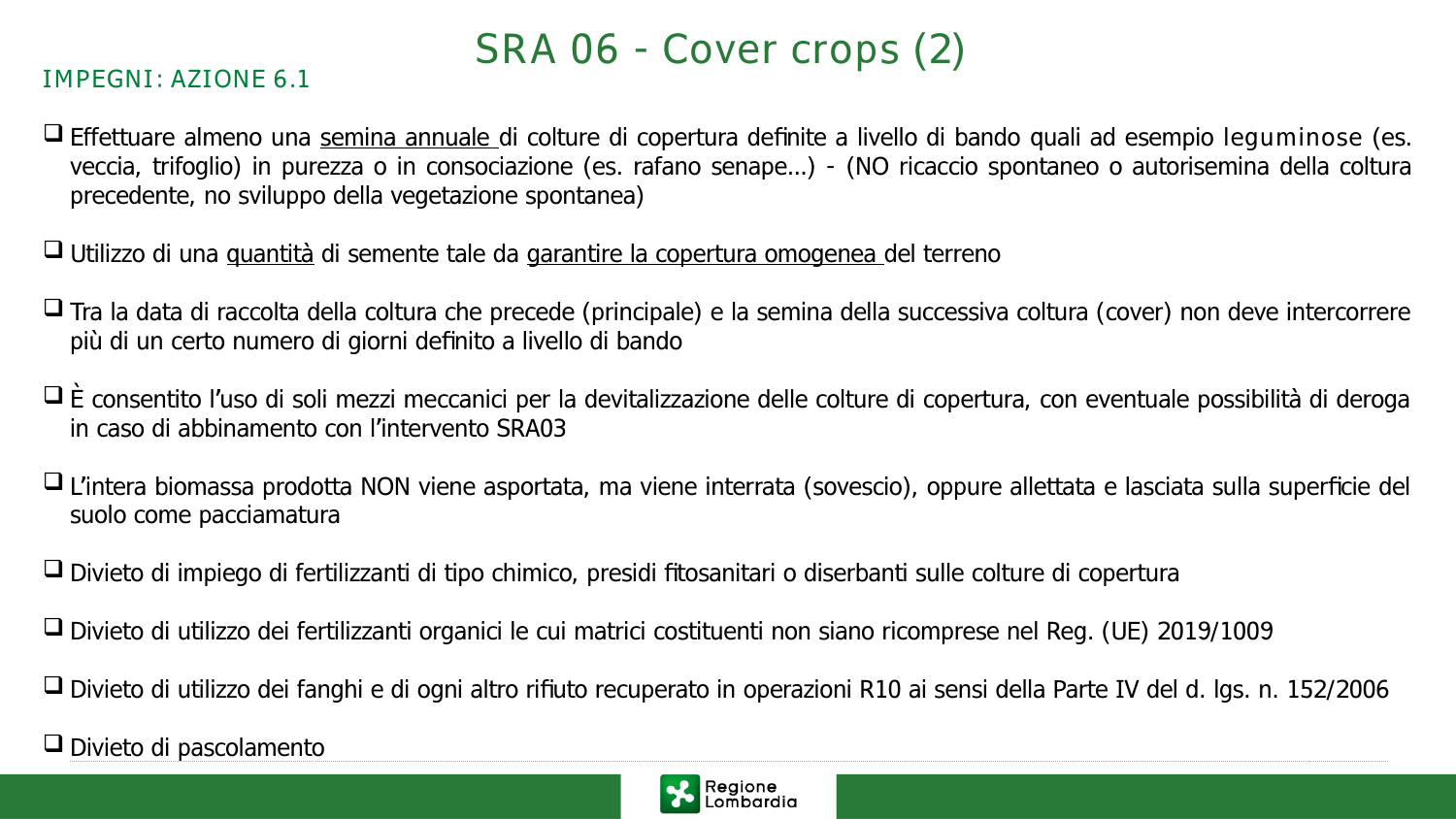

# SRA 06 - Cover crops (2)
IMPEGNI: AZIONE 6.1

Effettuare almeno una semina annuale di colture di copertura definite a livello di bando quali ad esempio leguminose (es. veccia, trifoglio) in purezza o in consociazione (es. rafano senape…) - (NO ricaccio spontaneo o autorisemina della coltura precedente, no sviluppo della vegetazione spontanea)

Utilizzo di una quantità di semente tale da garantire la copertura omogenea del terreno

Tra la data di raccolta della coltura che precede (principale) e la semina della successiva coltura (cover) non deve intercorrere più di un certo numero di giorni definito a livello di bando

È consentito l’uso di soli mezzi meccanici per la devitalizzazione delle colture di copertura, con eventuale possibilità di deroga in caso di abbinamento con l’intervento SRA03

L’intera biomassa prodotta NON viene asportata, ma viene interrata (sovescio), oppure allettata e lasciata sulla superficie del suolo come pacciamatura

Divieto di impiego di fertilizzanti di tipo chimico, presidi fitosanitari o diserbanti sulle colture di copertura

Divieto di utilizzo dei fertilizzanti organici le cui matrici costituenti non siano ricomprese nel Reg. (UE) 2019/1009

Divieto di utilizzo dei fanghi e di ogni altro rifiuto recuperato in operazioni R10 ai sensi della Parte IV del d. lgs. n. 152/2006

Divieto di pascolamento